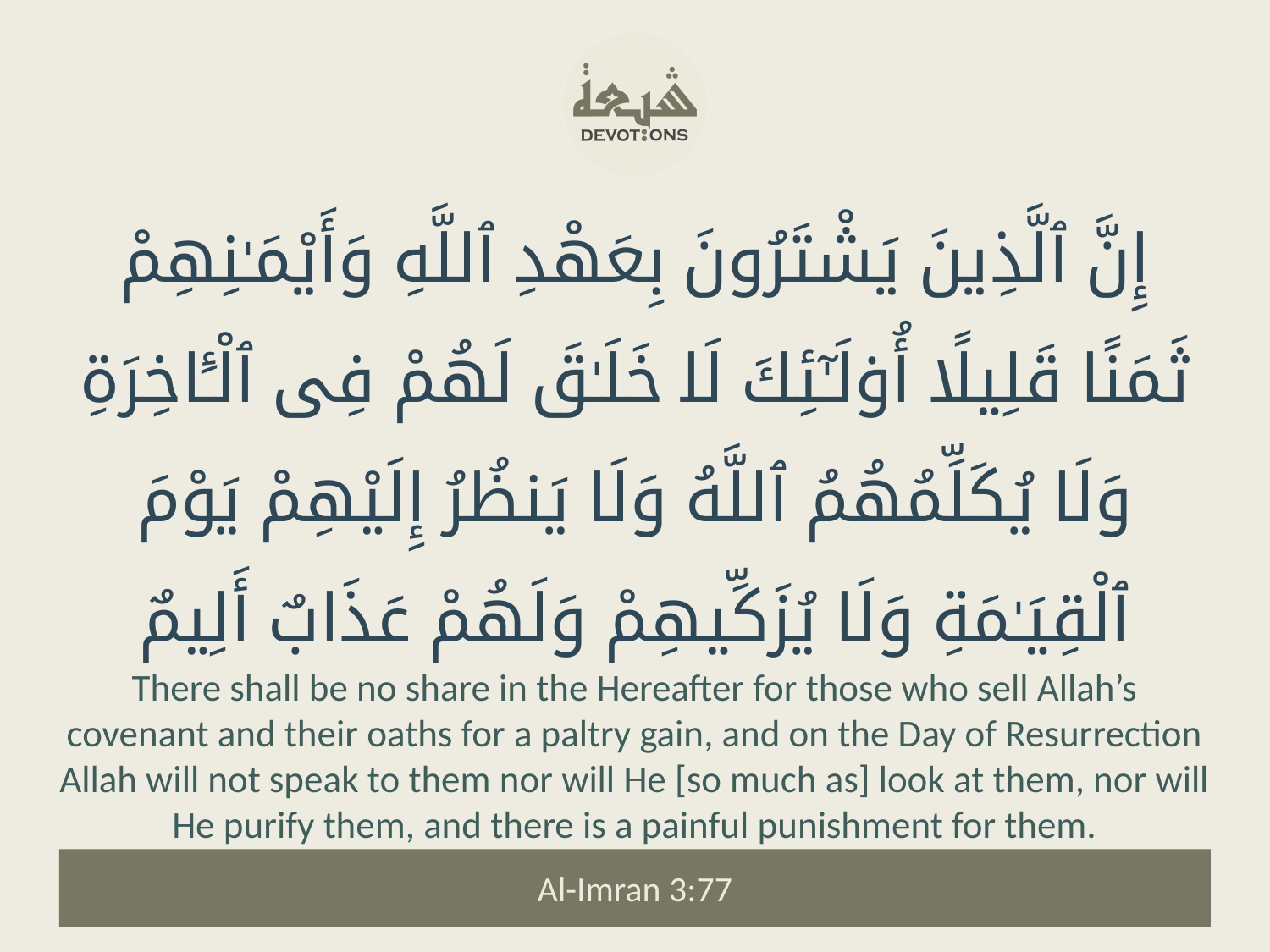

إِنَّ ٱلَّذِينَ يَشْتَرُونَ بِعَهْدِ ٱللَّهِ وَأَيْمَـٰنِهِمْ ثَمَنًا قَلِيلًا أُو۟لَـٰٓئِكَ لَا خَلَـٰقَ لَهُمْ فِى ٱلْـَٔاخِرَةِ وَلَا يُكَلِّمُهُمُ ٱللَّهُ وَلَا يَنظُرُ إِلَيْهِمْ يَوْمَ ٱلْقِيَـٰمَةِ وَلَا يُزَكِّيهِمْ وَلَهُمْ عَذَابٌ أَلِيمٌ
There shall be no share in the Hereafter for those who sell Allah’s covenant and their oaths for a paltry gain, and on the Day of Resurrection Allah will not speak to them nor will He [so much as] look at them, nor will He purify them, and there is a painful punishment for them.
Al-Imran 3:77